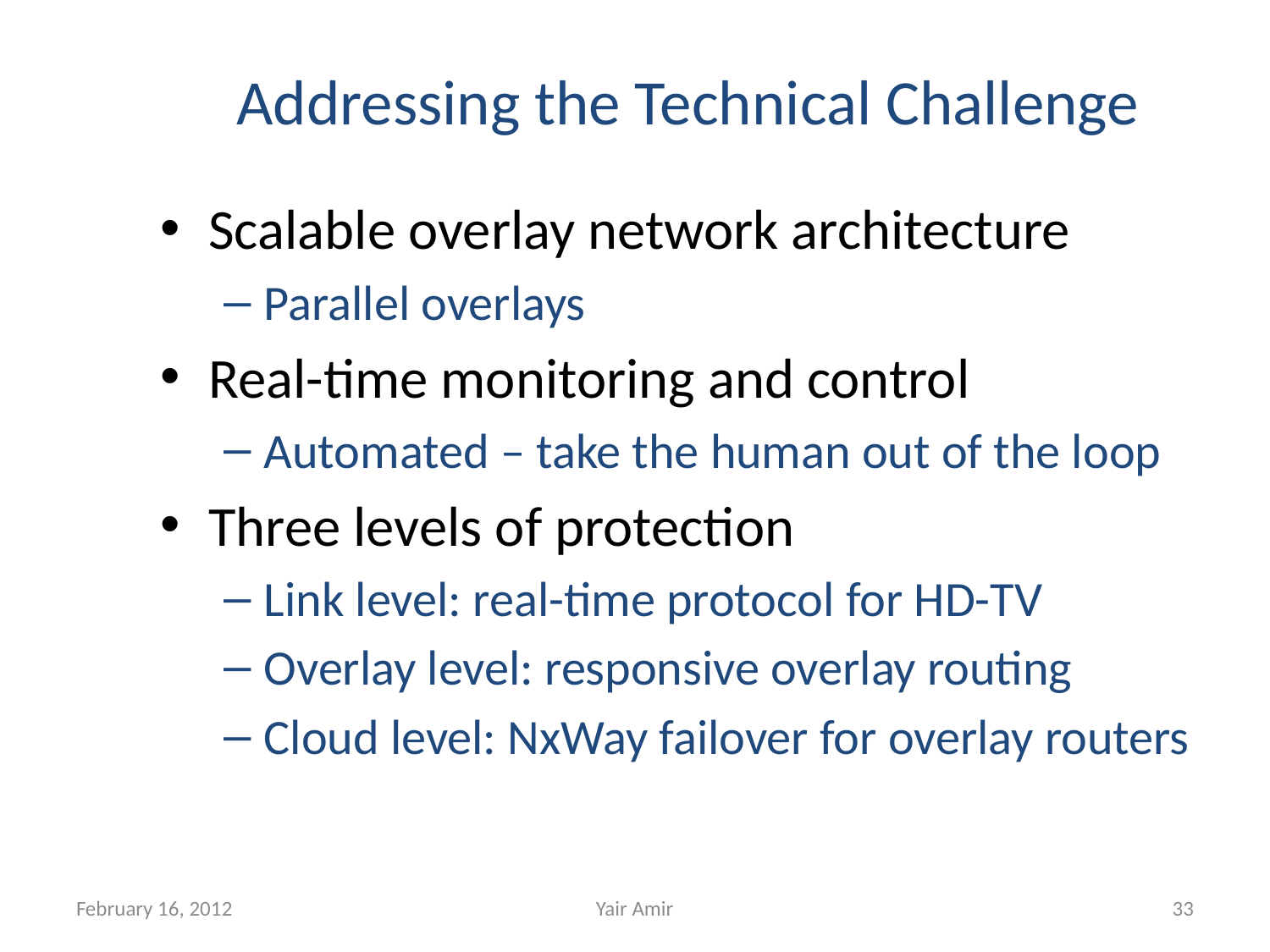

# Addressing the Technical Challenge
Scalable overlay network architecture
Parallel overlays
Real-time monitoring and control
Automated – take the human out of the loop
Three levels of protection
Link level: real-time protocol for HD-TV
Overlay level: responsive overlay routing
Cloud level: NxWay failover for overlay routers

February 16, 2012
Yair Amir
33